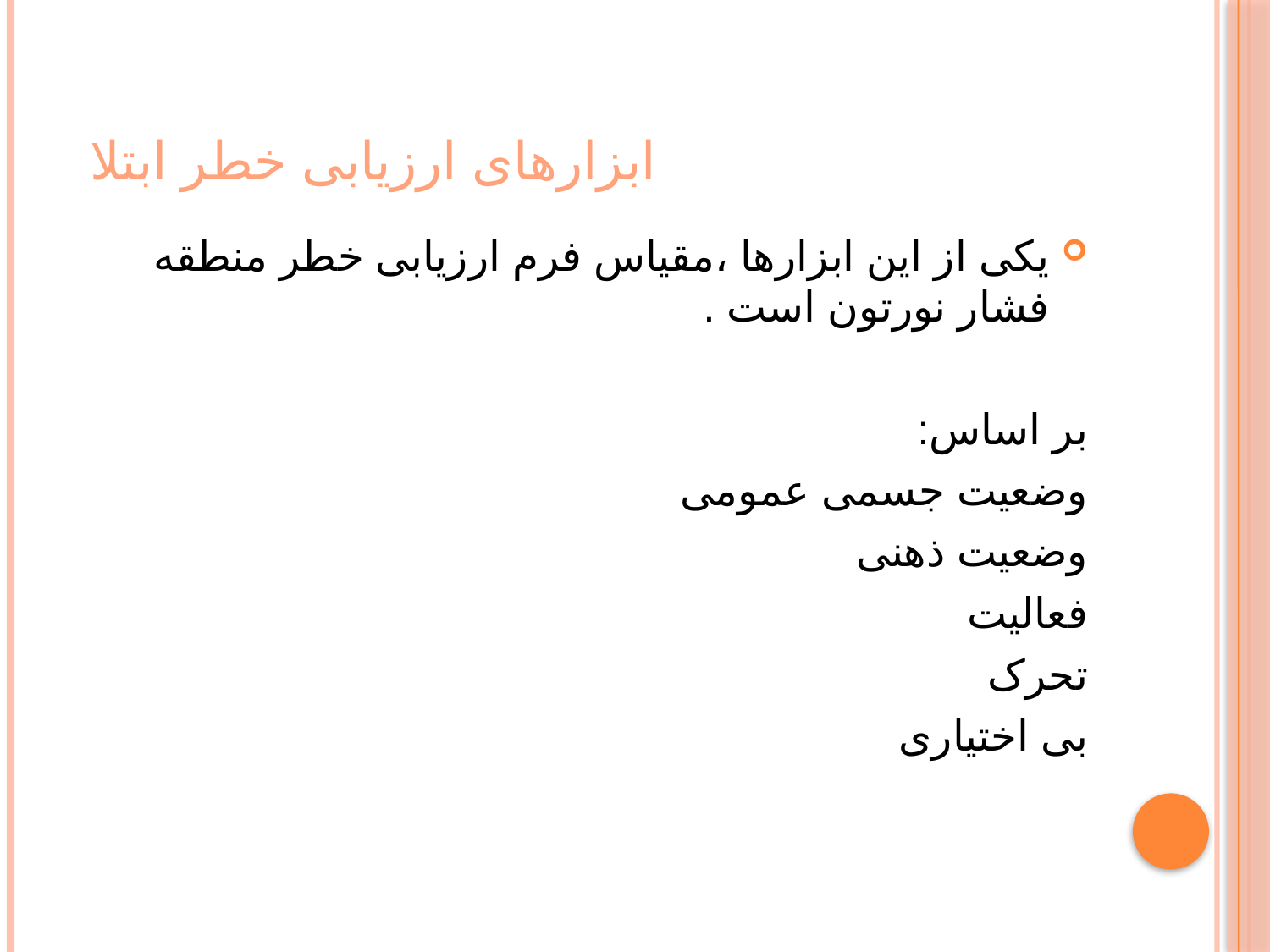

# ابزارهای ارزیابی خطر ابتلا
یکی از این ابزارها ،مقیاس فرم ارزیابی خطر منطقه فشار نورتون است .

بر اساس:
وضعیت جسمی عمومی
وضعیت ذهنی
فعالیت
تحرک
بی اختیاری